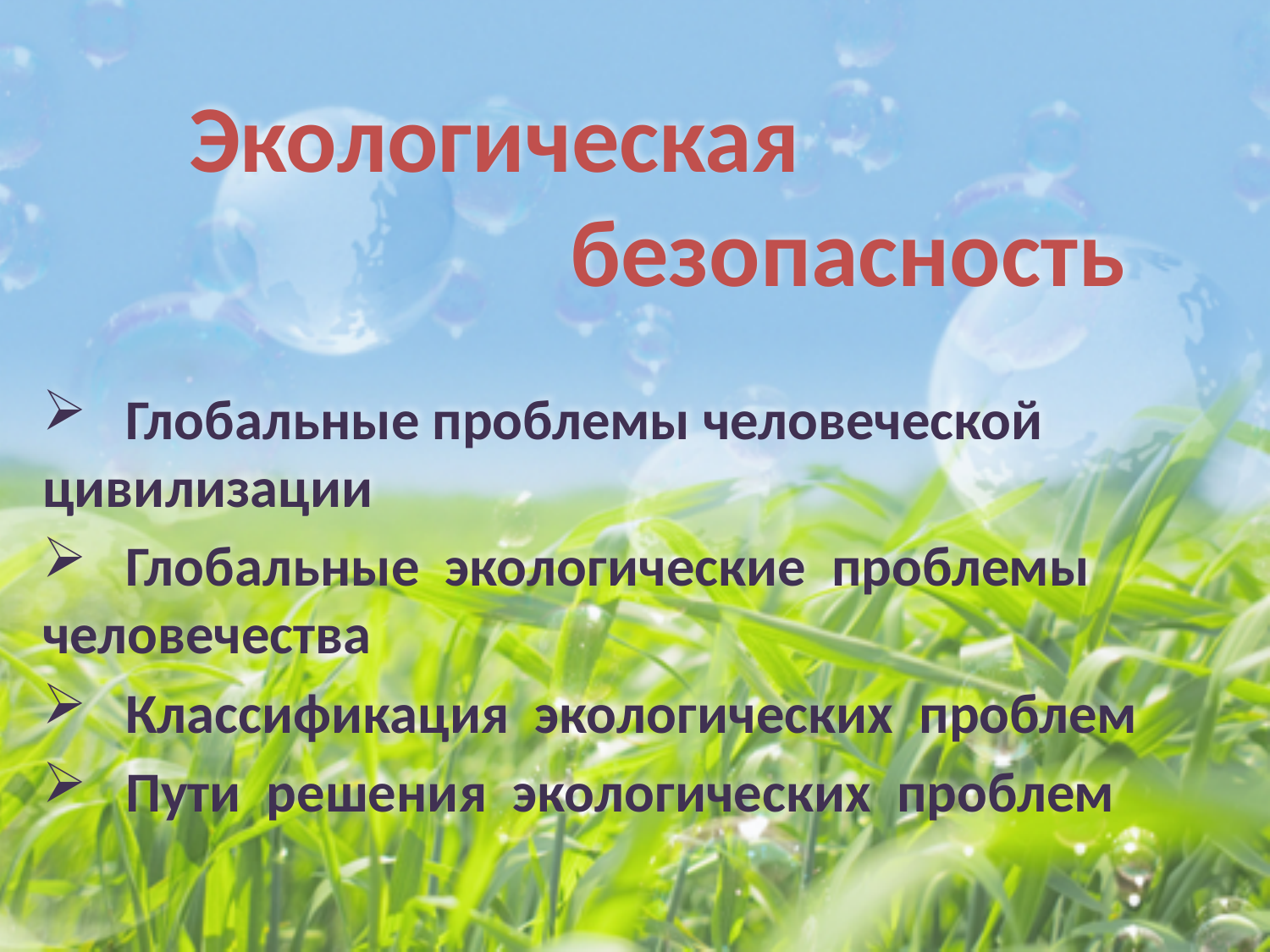

# Экологическая  							безопасность
   Глобальные проблемы человеческой цивилизации
   Глобальные  экологические  проблемы человечества
   Классификация  экологических  проблем
   Пути  решения  экологических  проблем